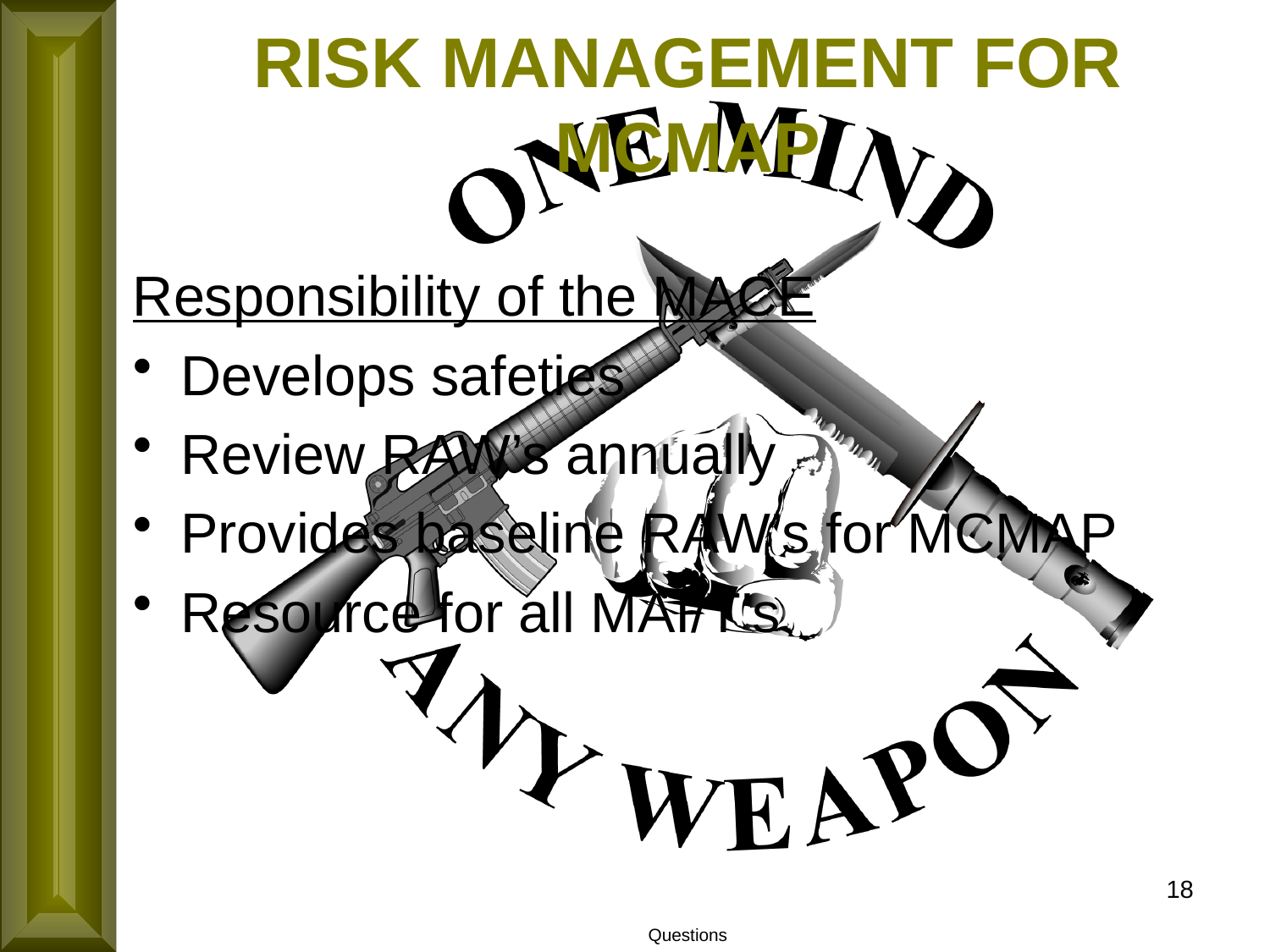

RISK MANAGEMENT FOR MCMAP
Responsibility of the MACE
Develops safeties
Review RAW’s annually
Provides baseline RAW’s for MCMAP
Resource for all MAI/T’s
18
Questions